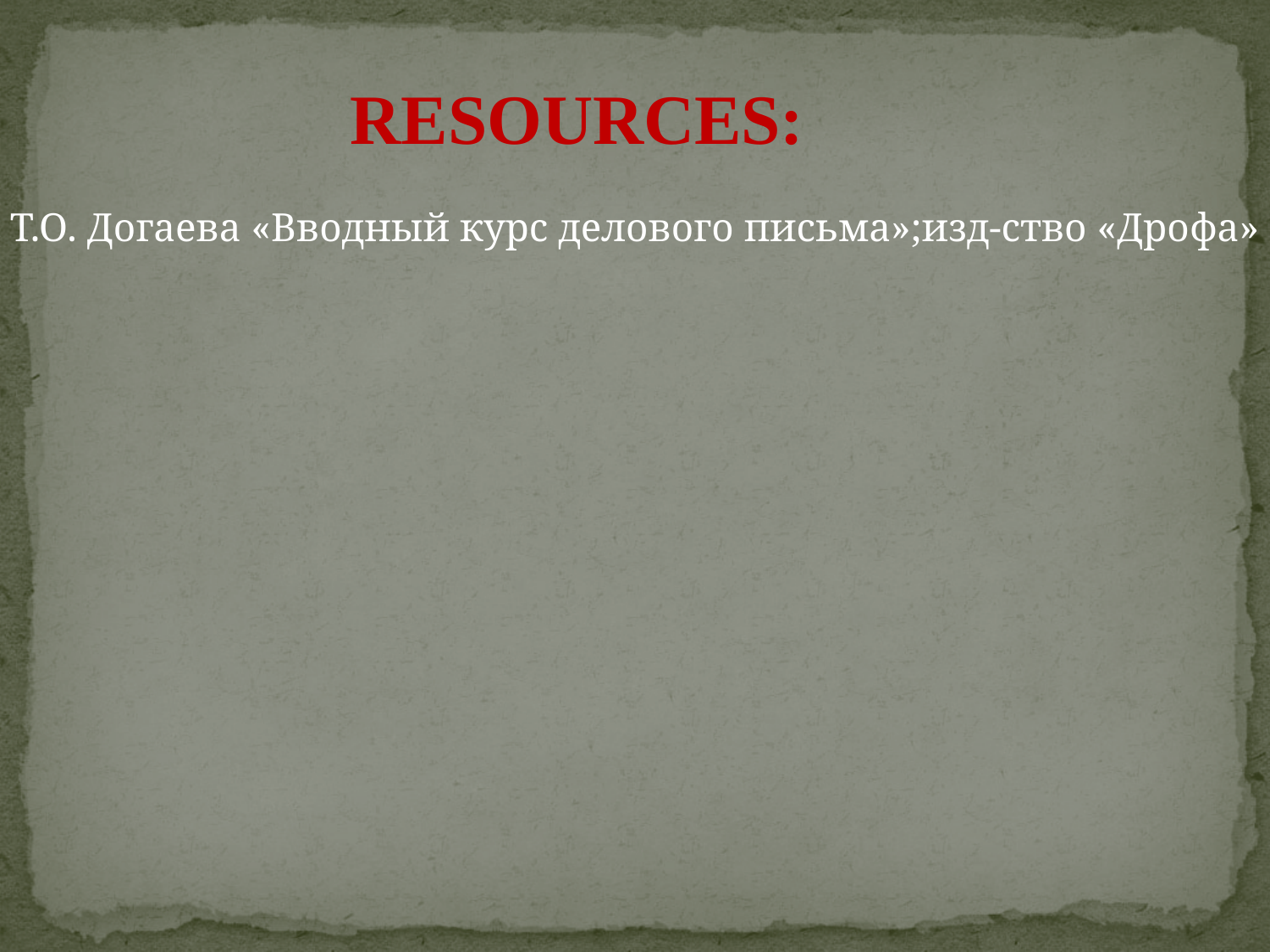

RESOURCES:

Т.О. Догаева «Вводный курс делового письма»;изд-ство «Дрофа»